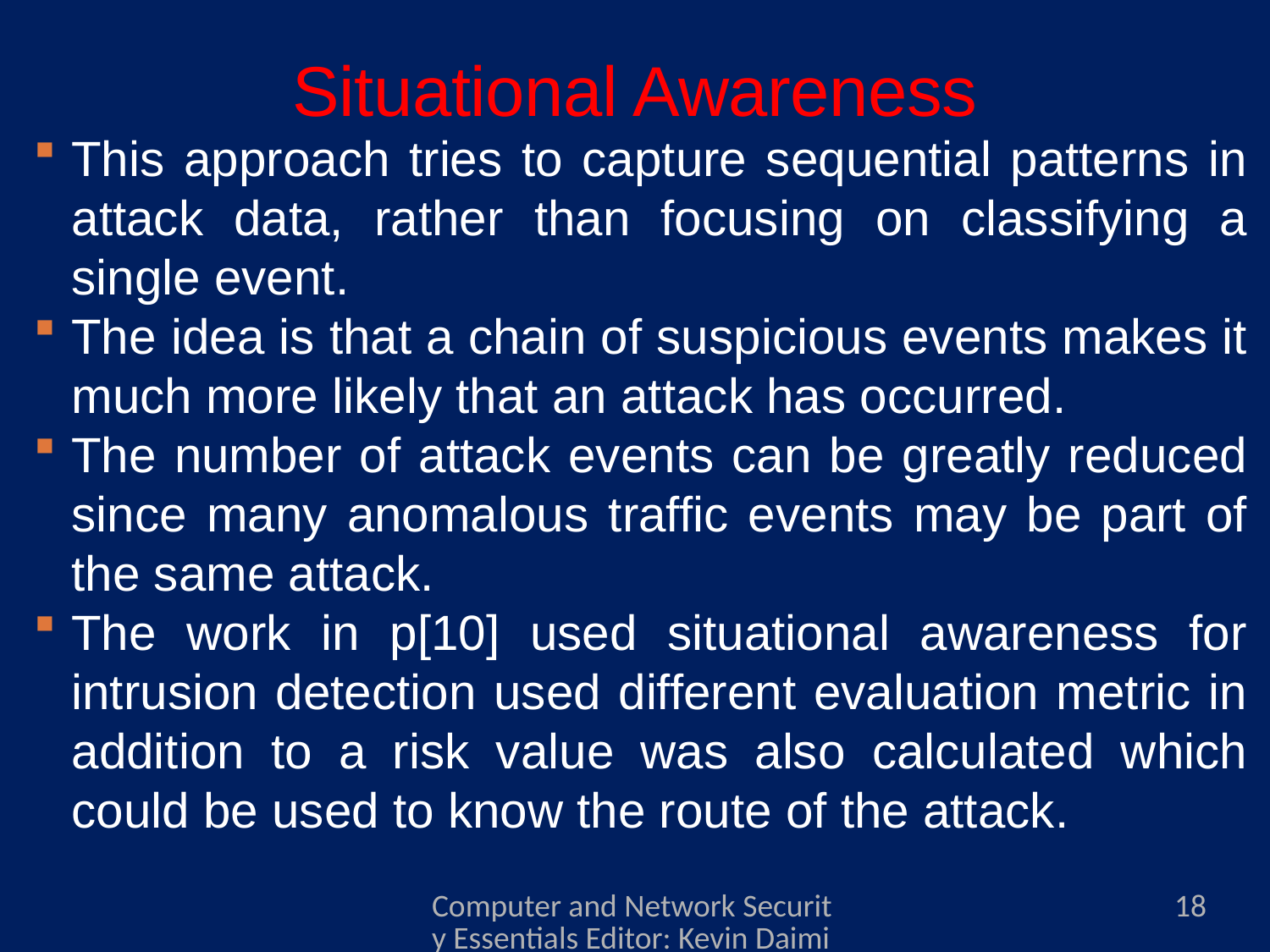

# Situational Awareness
This approach tries to capture sequential patterns in attack data, rather than focusing on classifying a single event.
The idea is that a chain of suspicious events makes it much more likely that an attack has occurred.
The number of attack events can be greatly reduced since many anomalous traffic events may be part of the same attack.
The work in p[10] used situational awareness for intrusion detection used different evaluation metric in addition to a risk value was also calculated which could be used to know the route of the attack.
Computer and Network Security Essentials Editor: Kevin Daimi Associate Editors: Guillermo Francia, Levent Ertaul, Luis H. Encinas, Eman El-Sheikh Published by Springer
18